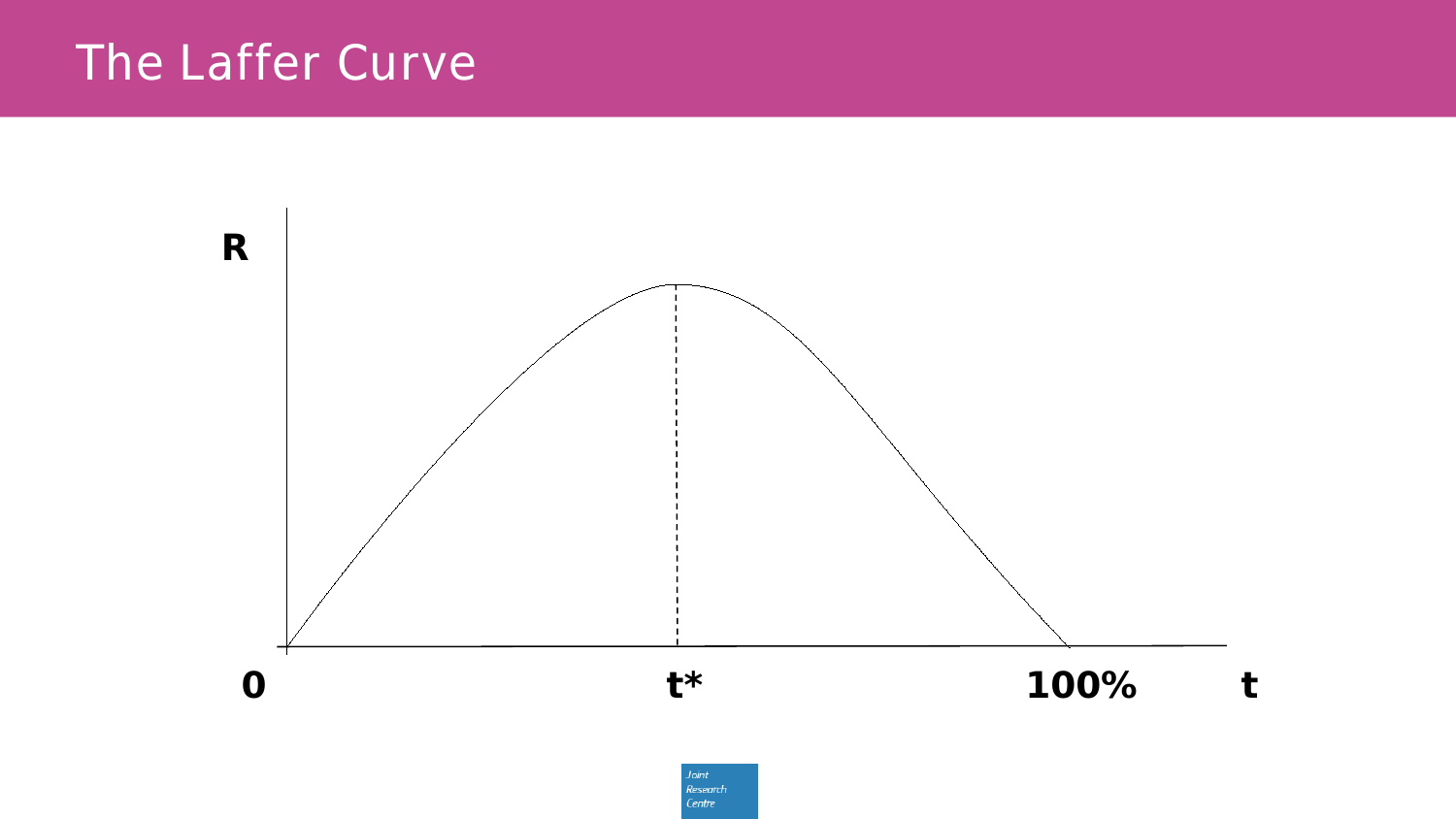

The Laffer Curve
R

0
t*
100%
t